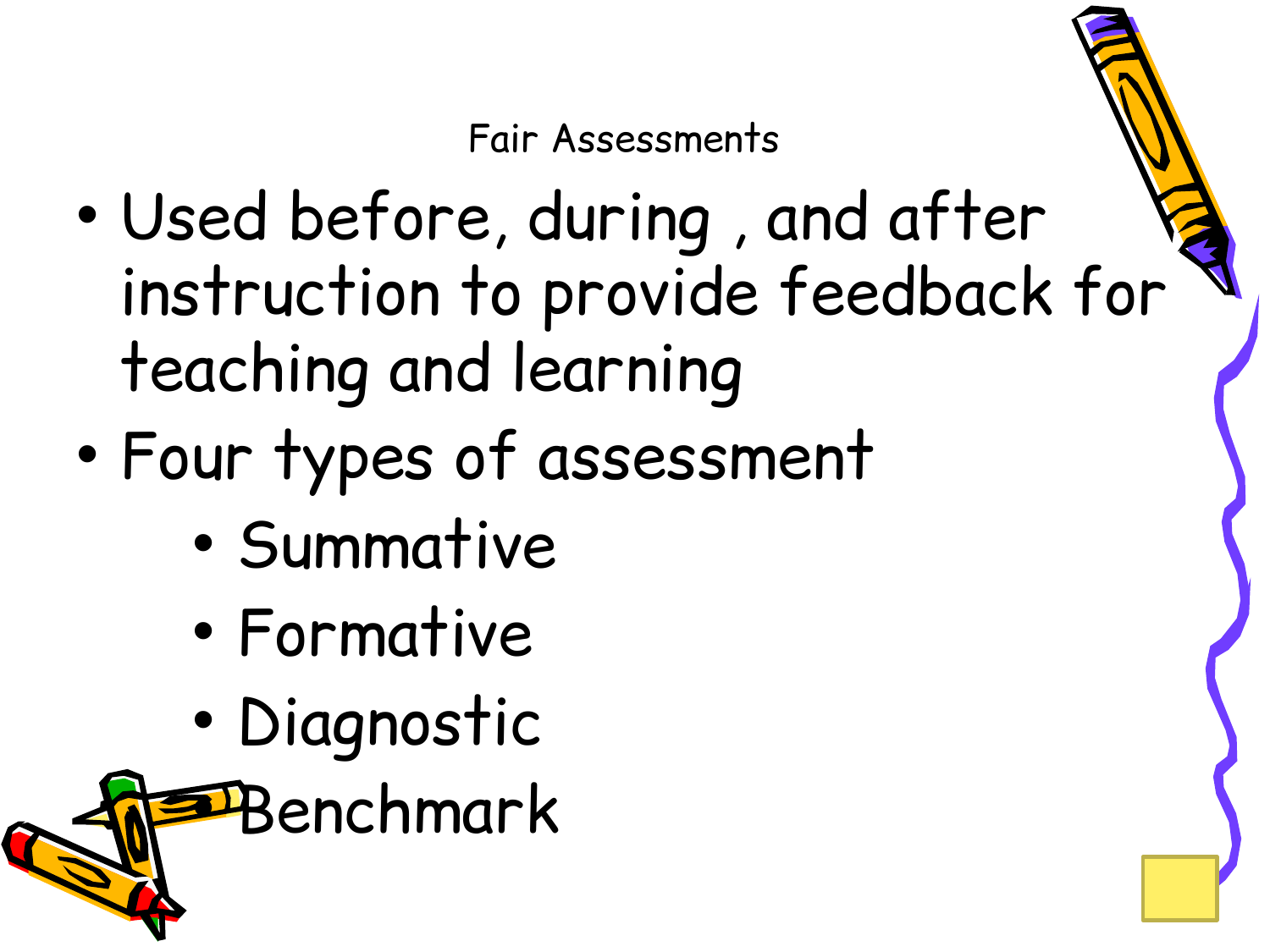

# Fair Assessments
Used before, during , and after instruction to provide feedback for teaching and learning
Four types of assessment
Summative
Formative
Diagnostic
Benchmark